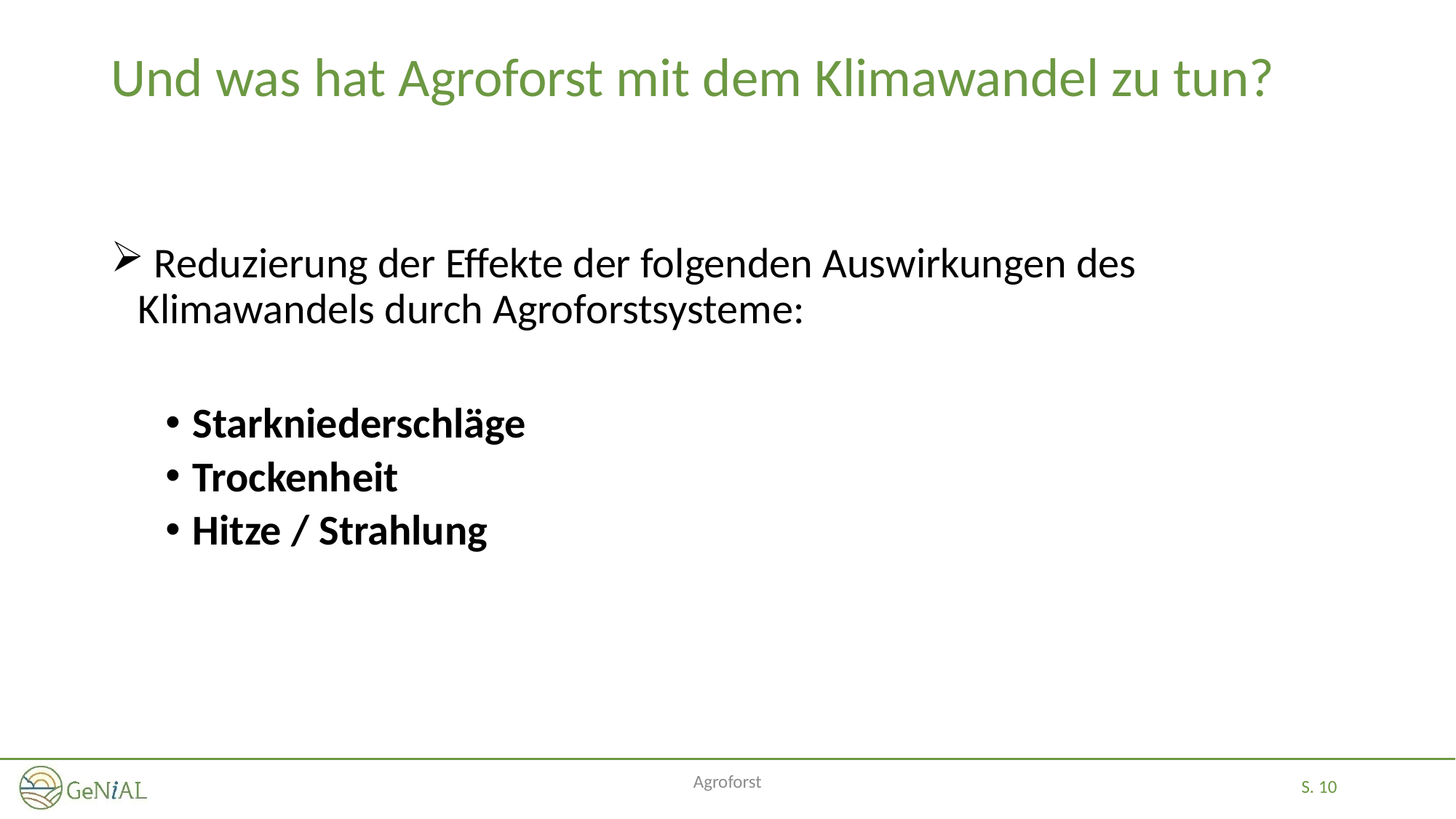

# Und was hat Agroforst mit dem Klimawandel zu tun?

 Reduzierung der Effekte der folgenden Auswirkungen des Klimawandels durch Agroforstsysteme:

Starkniederschläge
Trockenheit
Hitze / Strahlung

Agroforst